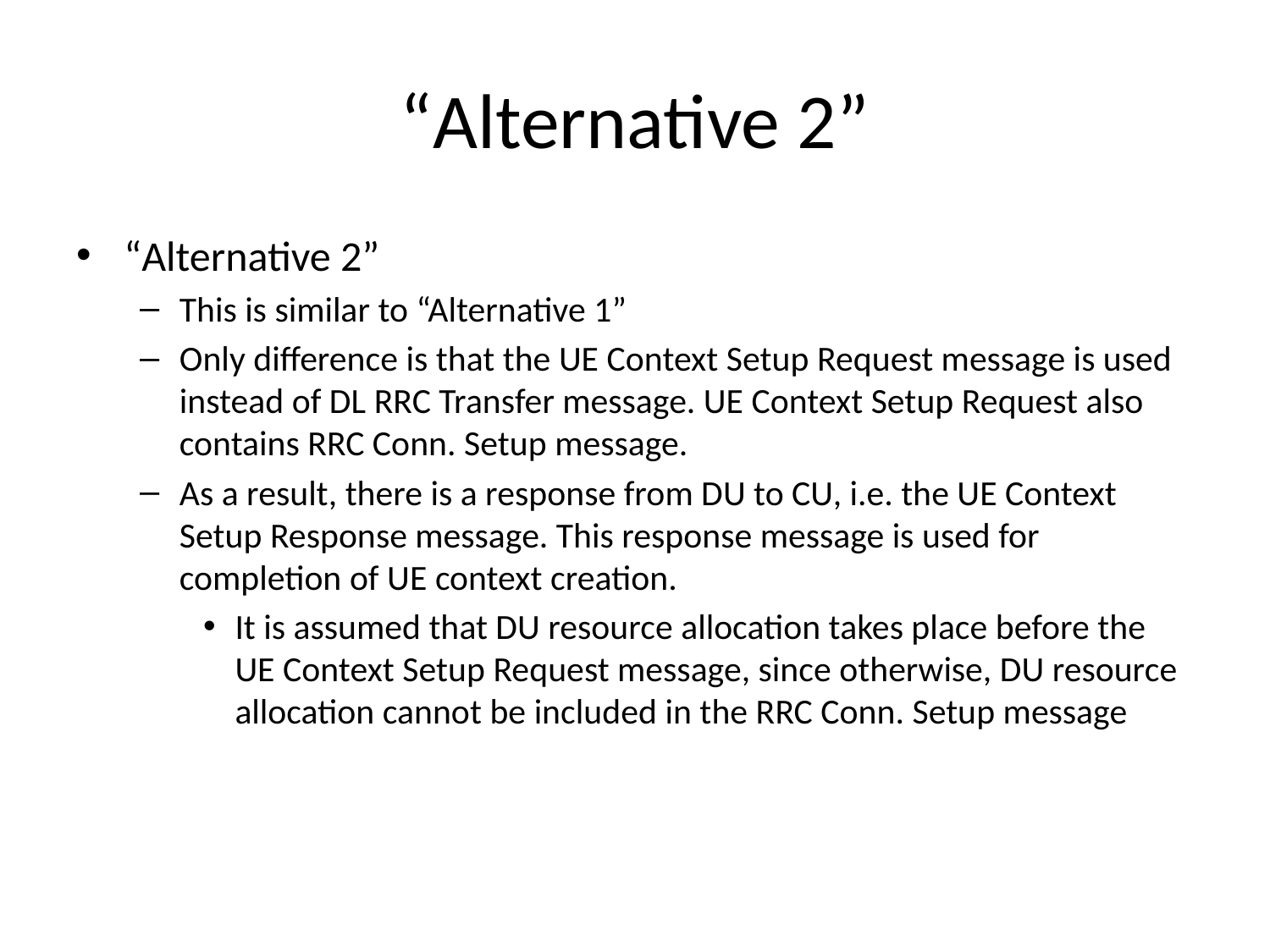

# “Alternative 2”
“Alternative 2”
This is similar to “Alternative 1”
Only difference is that the UE Context Setup Request message is used instead of DL RRC Transfer message. UE Context Setup Request also contains RRC Conn. Setup message.
As a result, there is a response from DU to CU, i.e. the UE Context Setup Response message. This response message is used for completion of UE context creation.
It is assumed that DU resource allocation takes place before the UE Context Setup Request message, since otherwise, DU resource allocation cannot be included in the RRC Conn. Setup message